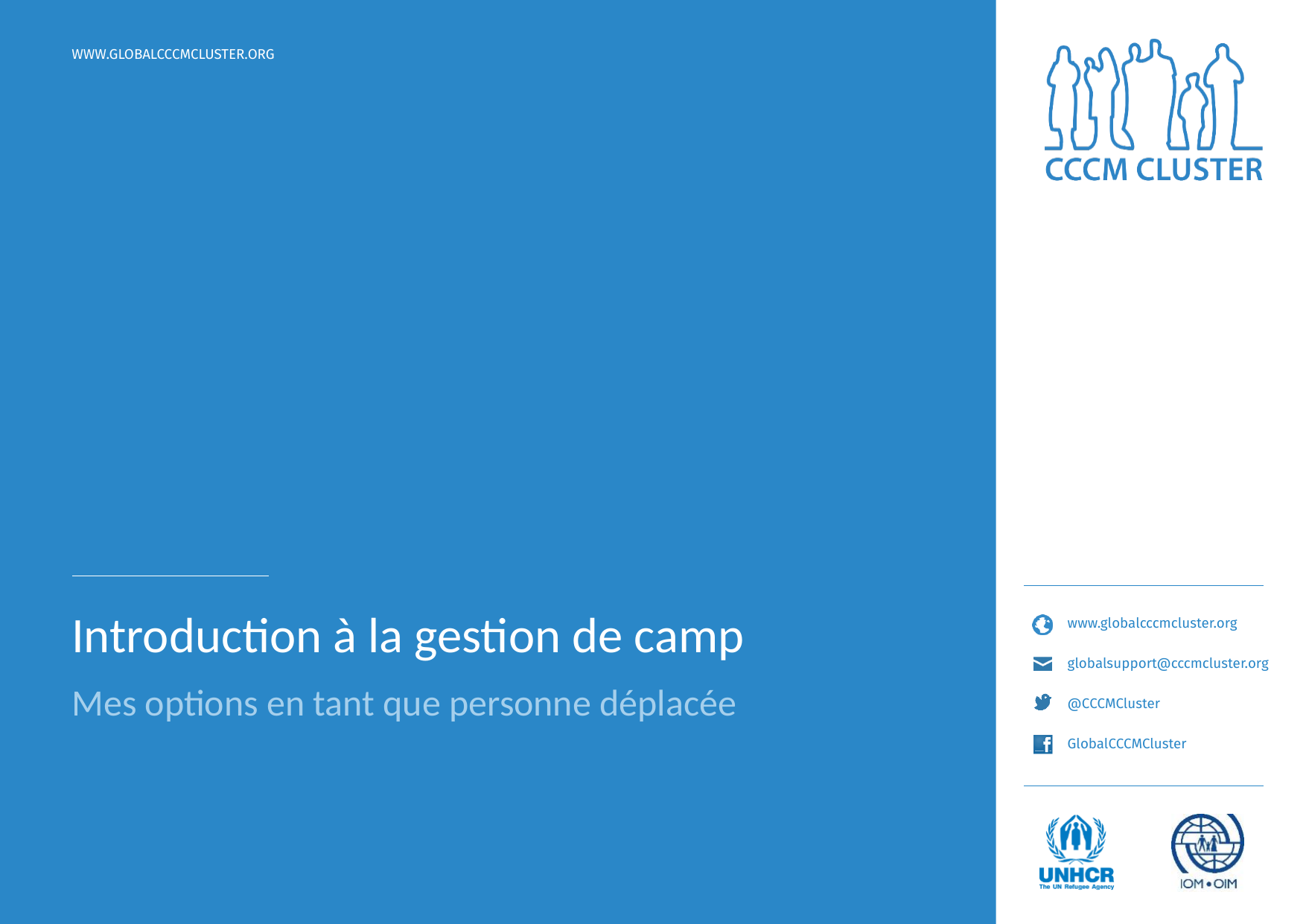

# Introduction à la gestion de camp
Mes options en tant que personne déplacée